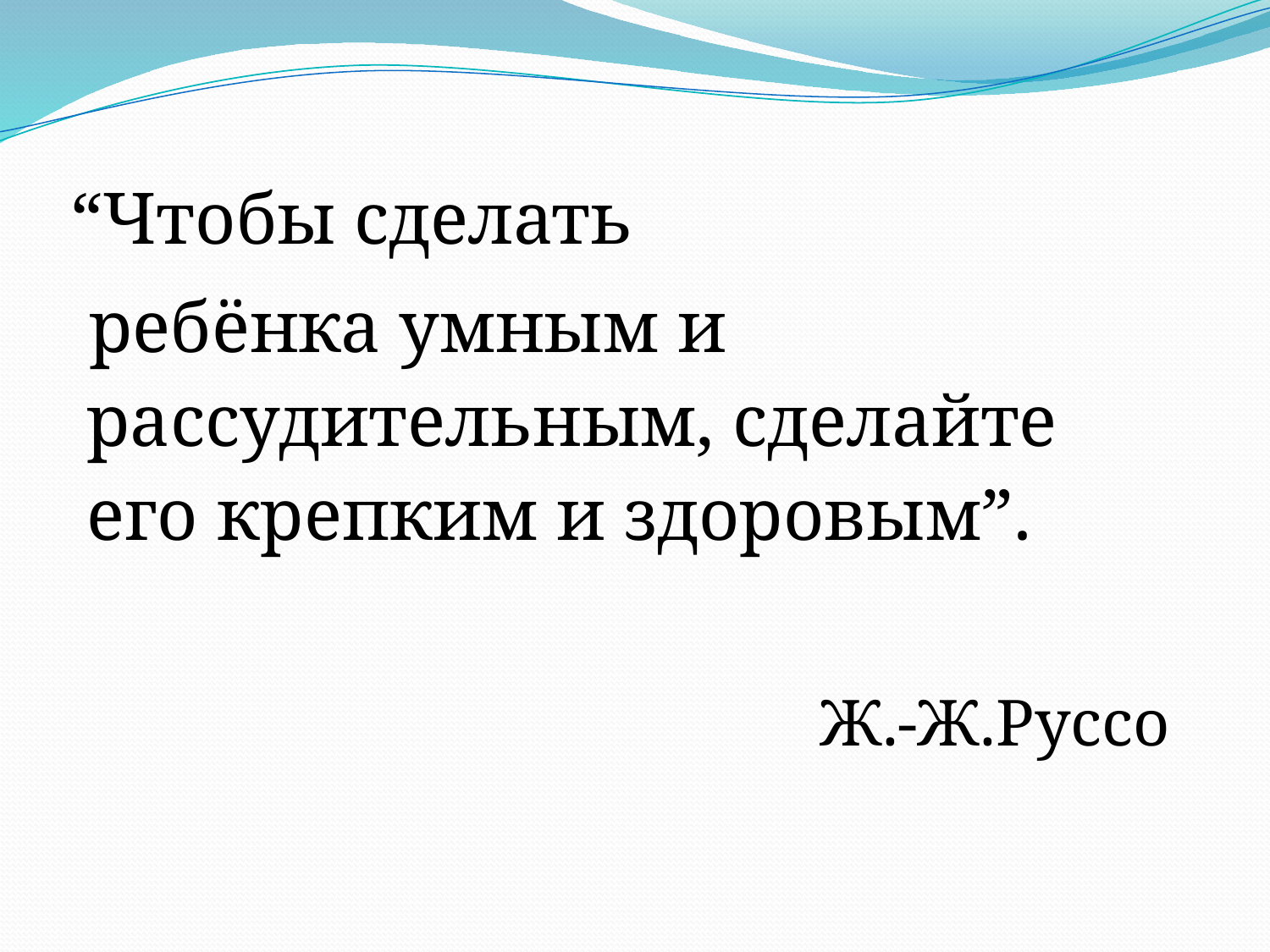

#
 “Чтобы сделать
  ребёнка умным и рассудительным, сделайте его крепким и здоровым”.

Ж.-Ж.Руссо